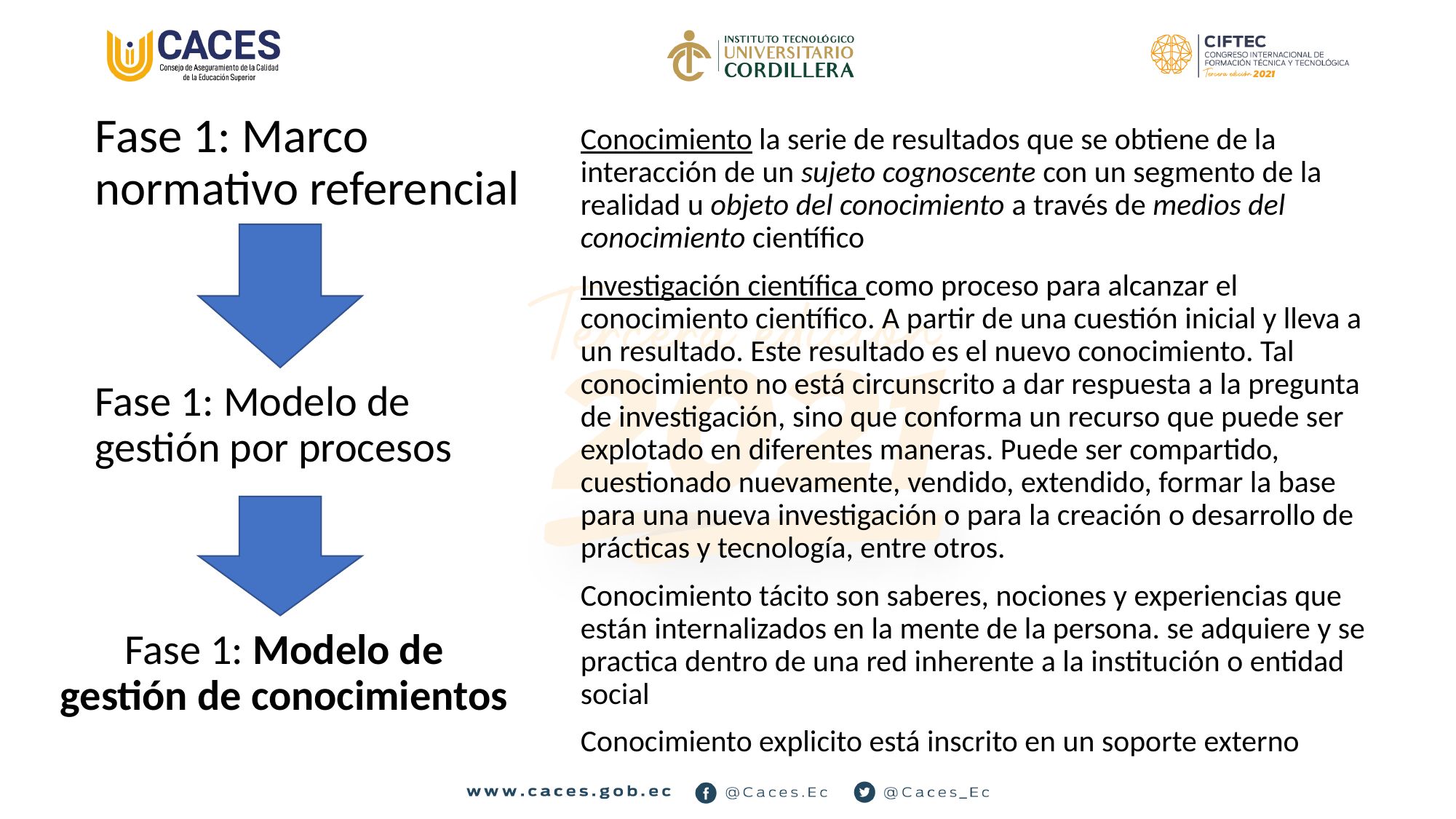

# Fase 1: Marco normativo referencial
Conocimiento la serie de resultados que se obtiene de la interacción de un sujeto cognoscente con un segmento de la realidad u objeto del conocimiento a través de medios del conocimiento científico
Investigación científica como proceso para alcanzar el conocimiento científico. A partir de una cuestión inicial y lleva a un resultado. Este resultado es el nuevo conocimiento. Tal conocimiento no está circunscrito a dar respuesta a la pregunta de investigación, sino que conforma un recurso que puede ser explotado en diferentes maneras. Puede ser compartido, cuestionado nuevamente, vendido, extendido, formar la base para una nueva investigación o para la creación o desarrollo de prácticas y tecnología, entre otros.
Conocimiento tácito son saberes, nociones y experiencias que están internalizados en la mente de la persona. se adquiere y se practica dentro de una red inherente a la institución o entidad social
Conocimiento explicito está inscrito en un soporte externo

Fase 1: Modelo de gestión por procesos

Fase 1: Modelo de gestión de conocimientos